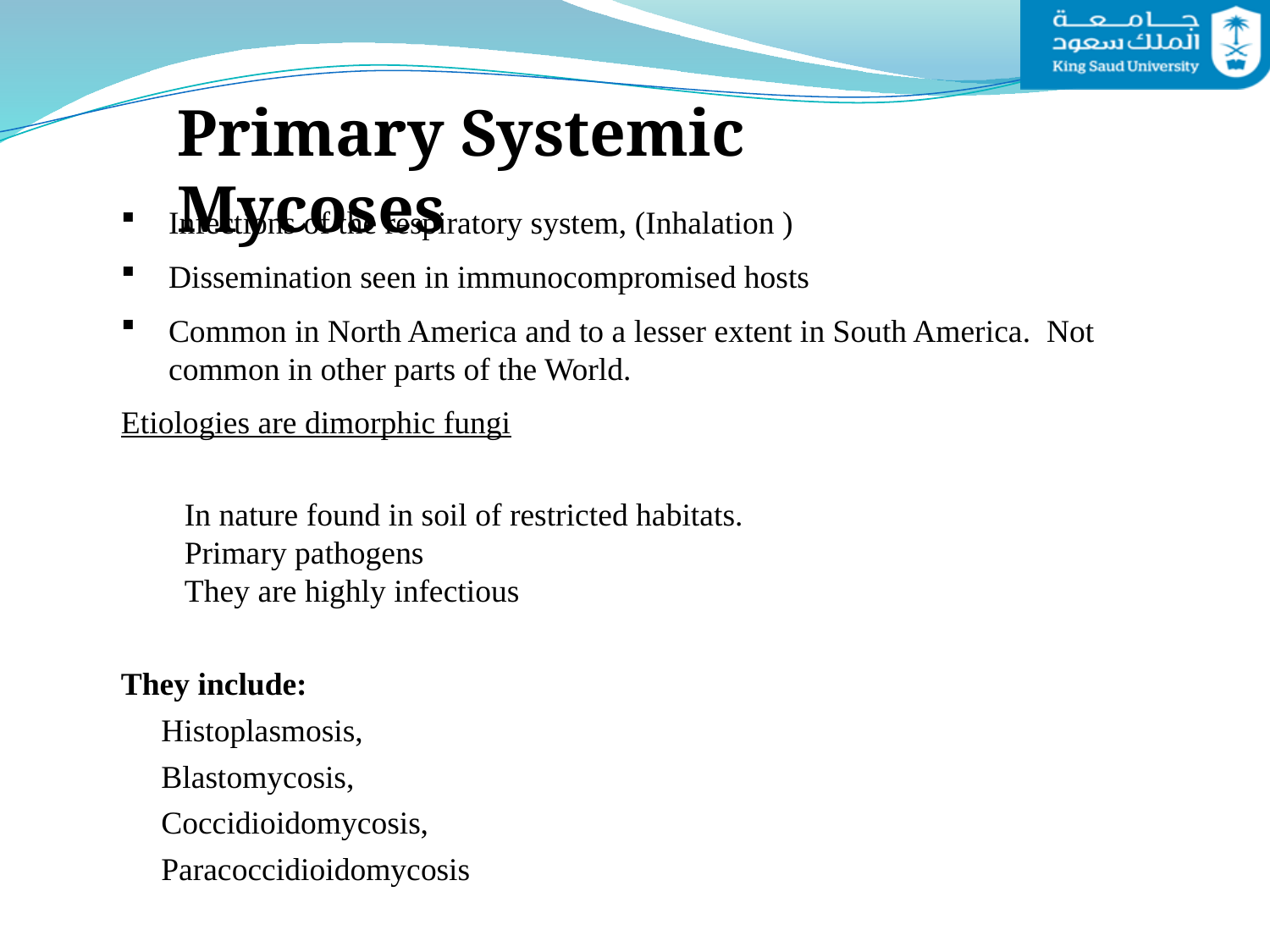

Primary Systemic Mycoses
Infections of the respiratory system, (Inhalation )
Dissemination seen in immunocompromised hosts
Common in North America and to a lesser extent in South America.  Not common in other parts of the World.
Etiologies are dimorphic fungi

In nature found in soil of restricted habitats.
Primary pathogens
They are highly infectious

They include:
     Histoplasmosis,
     Blastomycosis,
     Coccidioidomycosis,
     Paracoccidioidomycosis